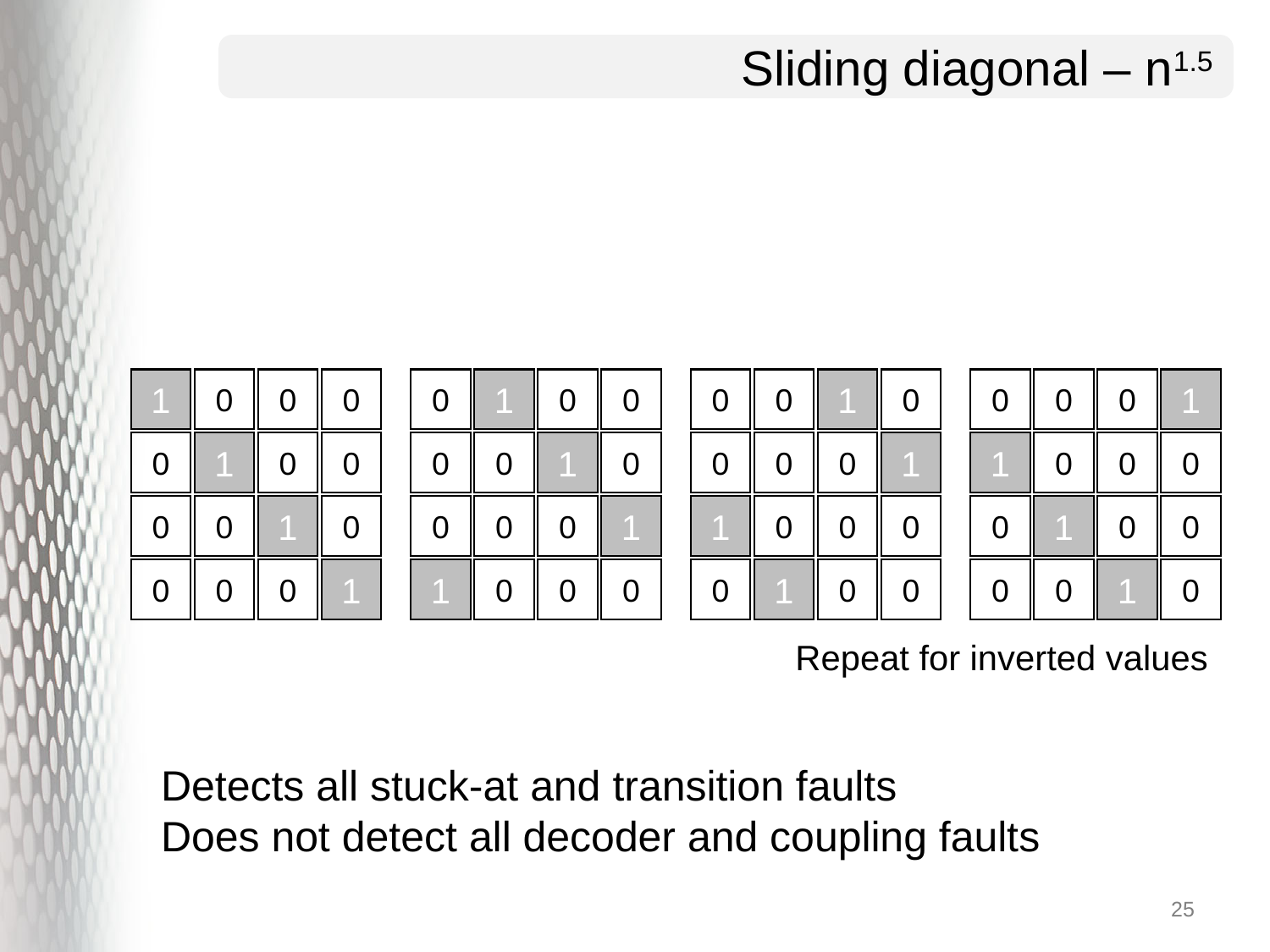

# Sliding diagonal – n1.5
1
0
0
0
0
1
0
0
0
0
1
0
0
0
0
1
0
1
0
0
0
0
1
0
0
0
0
1
1
0
0
0
0
0
1
0
0
0
0
1
1
0
0
0
0
1
0
0
0
0
0
1
1
0
0
0
0
1
0
0
0
0
1
0
Repeat for inverted values
Detects all stuck-at and transition faults
Does not detect all decoder and coupling faults